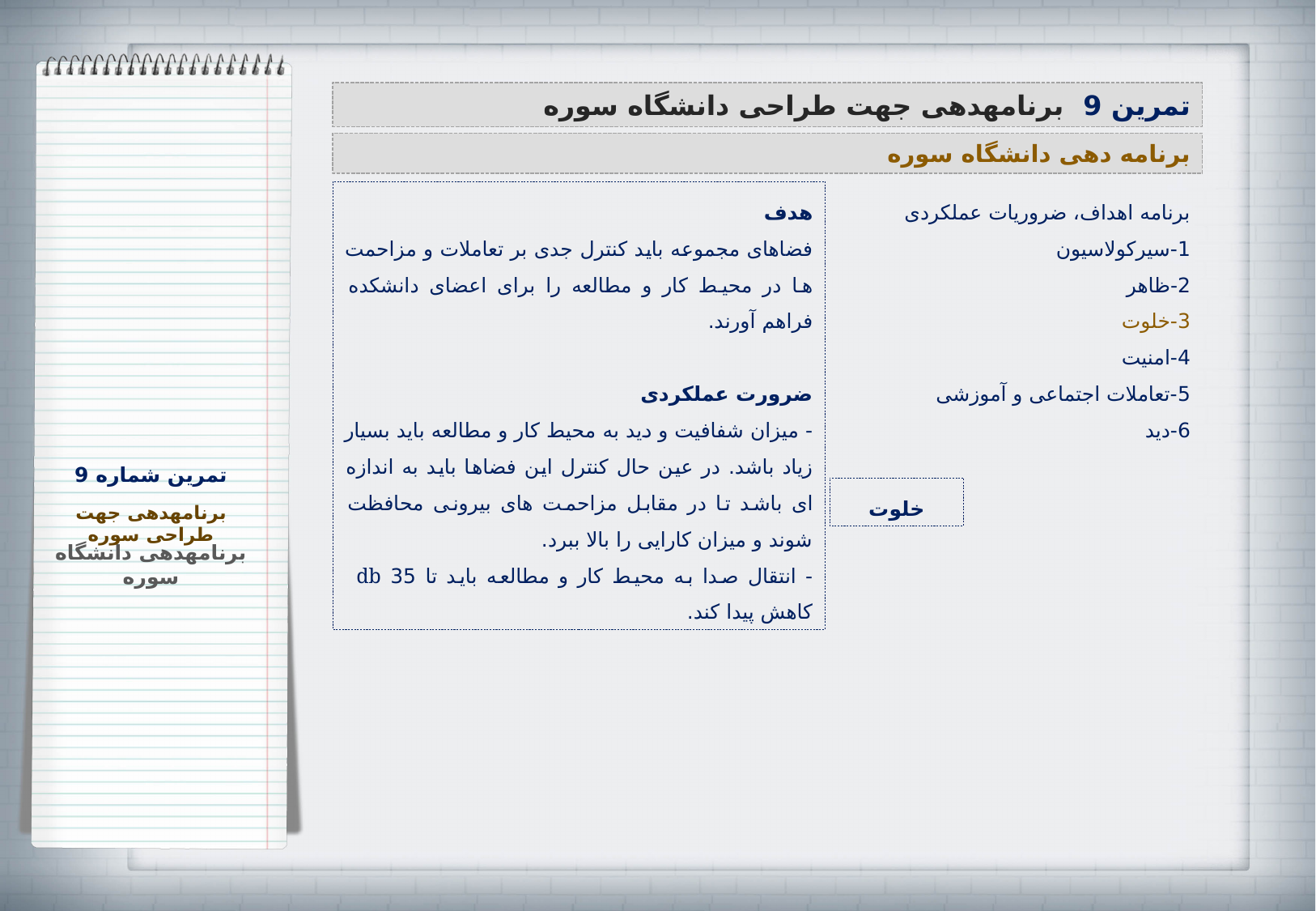

تمرین 9  برنامه‏دهی جهت طراحی دانشگاه سوره
برنامه دهی دانشگاه سوره
برنامه اهداف، ضروریات عملکردی
1-سیرکولاسیون
2-ظاهر
3-خلوت
4-امنیت
5-تعاملات اجتماعی و آموزشی
6-دید
هدف
فضاهای مجموعه باید کنترل جدی بر تعاملات و مزاحمت ها در محیط کار و مطالعه را برای اعضای دانشکده فراهم آورند.

ضرورت عملکردی
- میزان شفافیت و دید به محیط کار و مطالعه باید بسیار زیاد باشد. در عین حال کنترل این فضاها باید به اندازه ای باشد تا در مقابل مزاحمت های بیرونی محافظت شوند و میزان کارایی را بالا ببرد.
- انتقال صدا به محیط کار و مطالعه باید تا 35 db  کاهش پیدا کند.
تمرین شماره 9
خلوت
برنامه‏دهی جهت طراحی سوره
برنامه‏دهی دانشگاه سوره